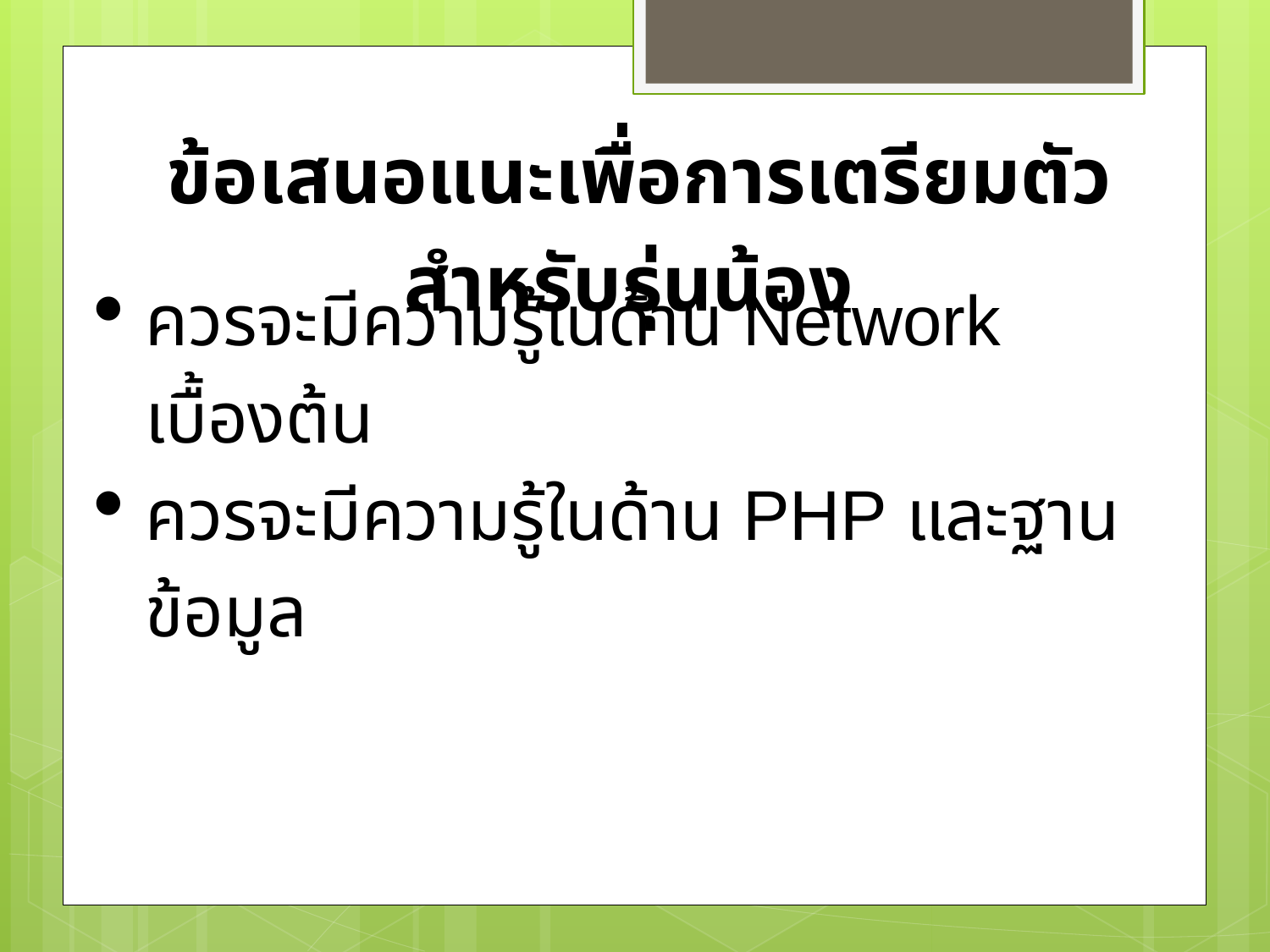

ข้อเสนอแนะเพื่อการเตรียมตัวสำหรับรุ่นน้อง
ควรจะมีความรู้ในด้าน Network เบื้องต้น
ควรจะมีความรู้ในด้าน PHP และฐานข้อมูล